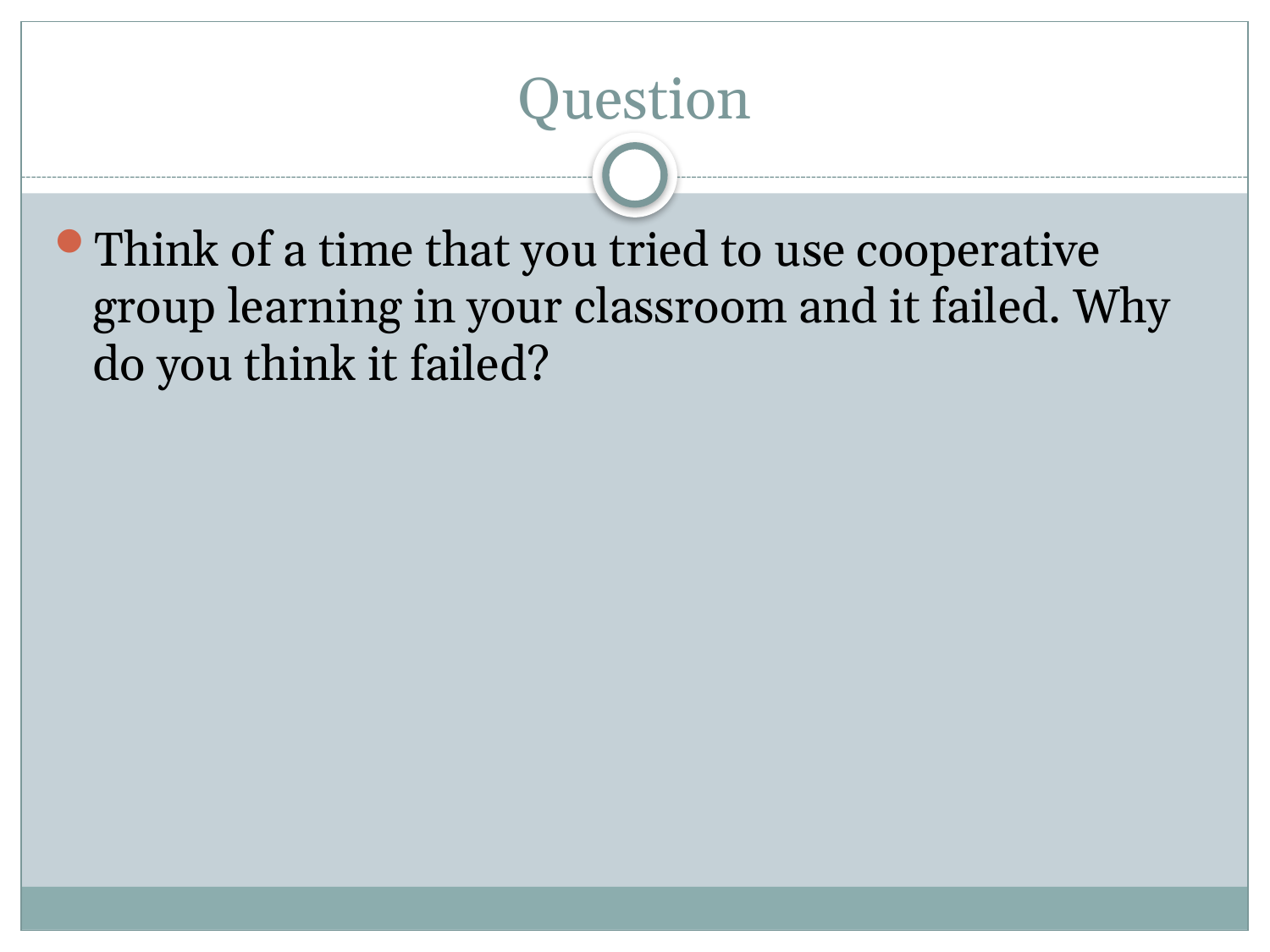

# Question
Think of a time that you tried to use cooperative group learning in your classroom and it failed. Why do you think it failed?